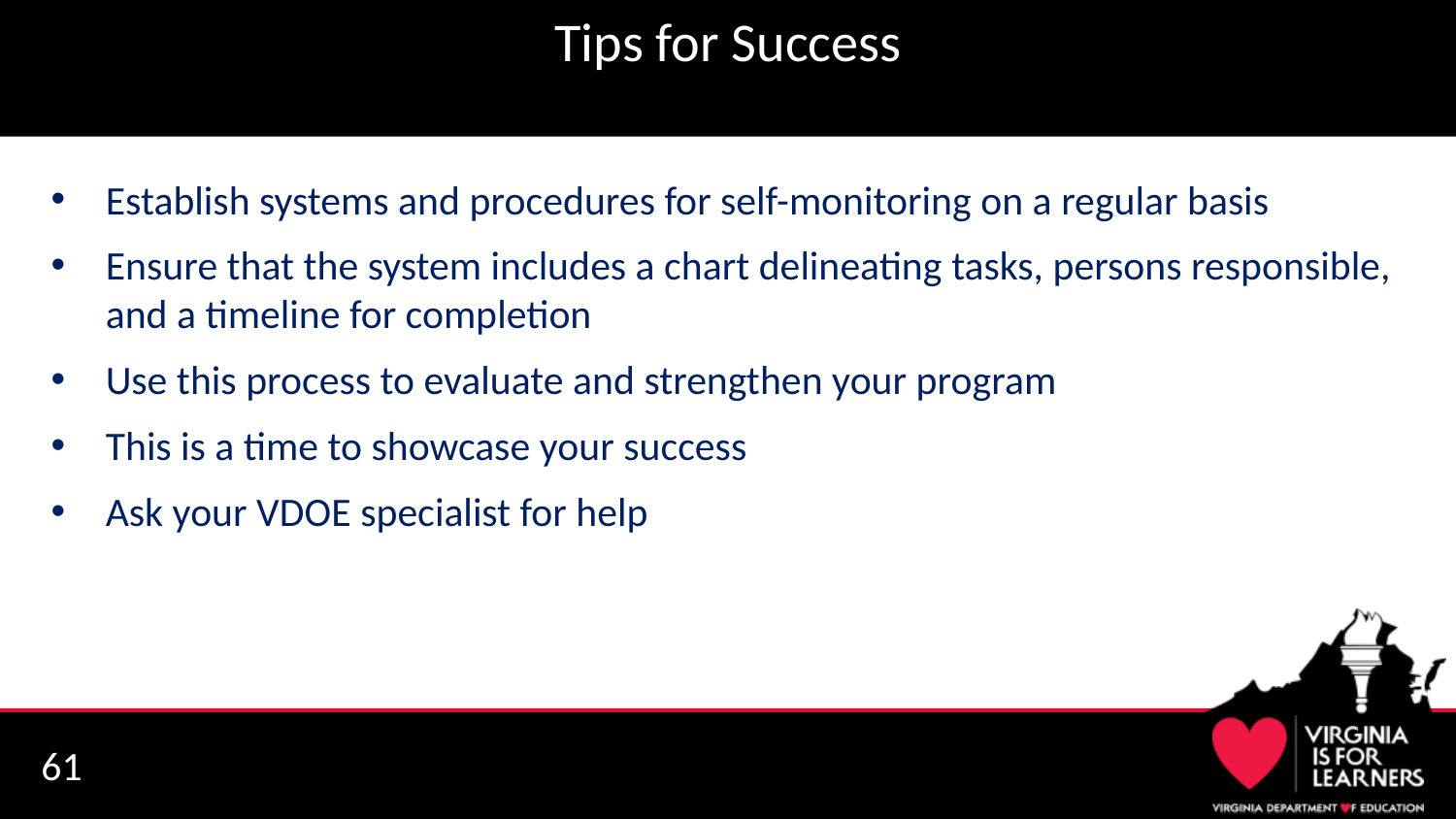

# Tips for Success
Establish systems and procedures for self-monitoring on a regular basis
Ensure that the system includes a chart delineating tasks, persons responsible, and a timeline for completion
Use this process to evaluate and strengthen your program
This is a time to showcase your success
Ask your VDOE specialist for help